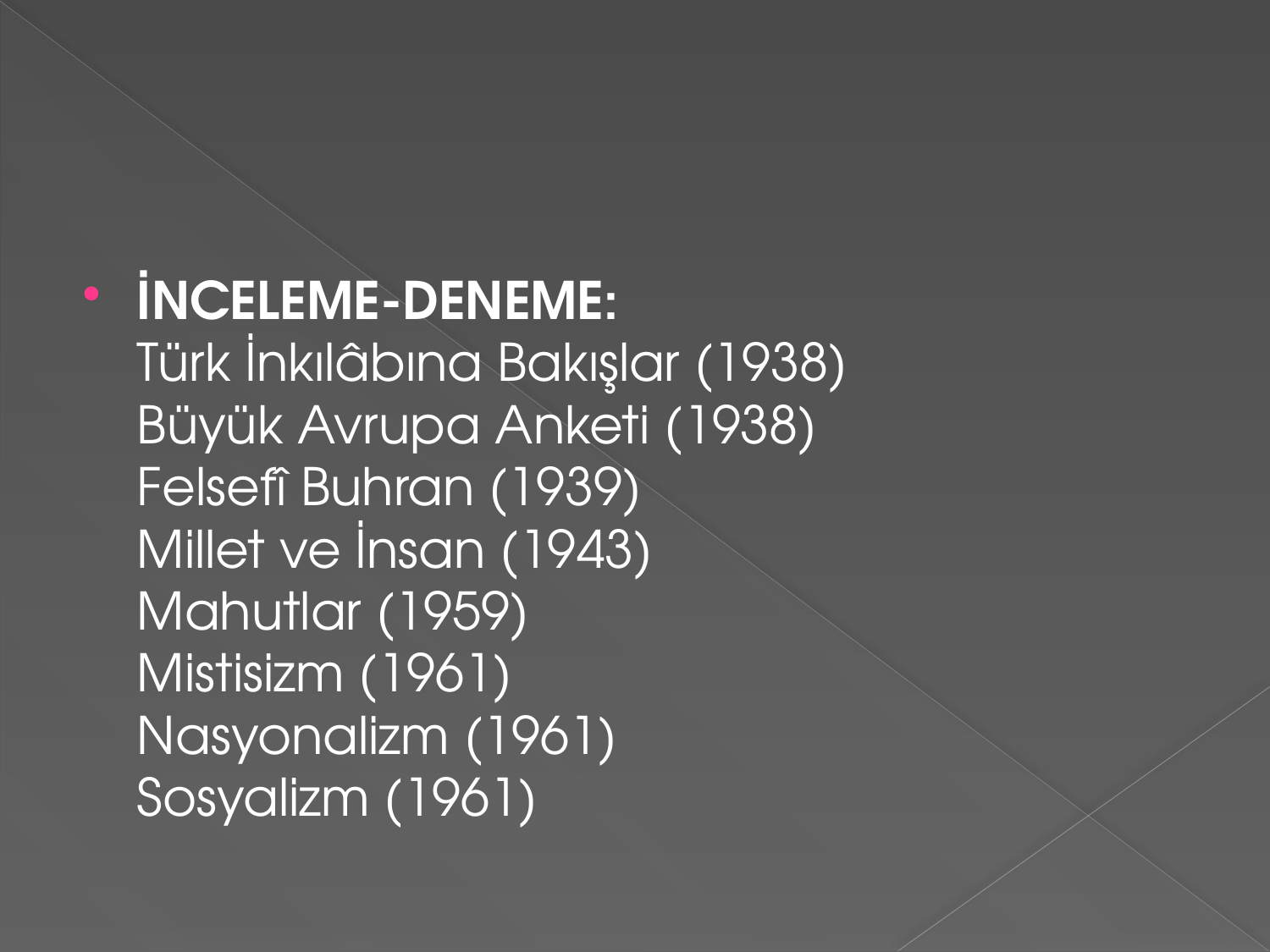

#
İNCELEME-DENEME:
Türk İnkılâbına Bakışlar (1938)
Büyük Avrupa Anketi (1938)
Felsefî Buhran (1939)
Millet ve İnsan (1943)
Mahutlar (1959)
Mistisizm (1961)
Nasyonalizm (1961)
Sosyalizm (1961)